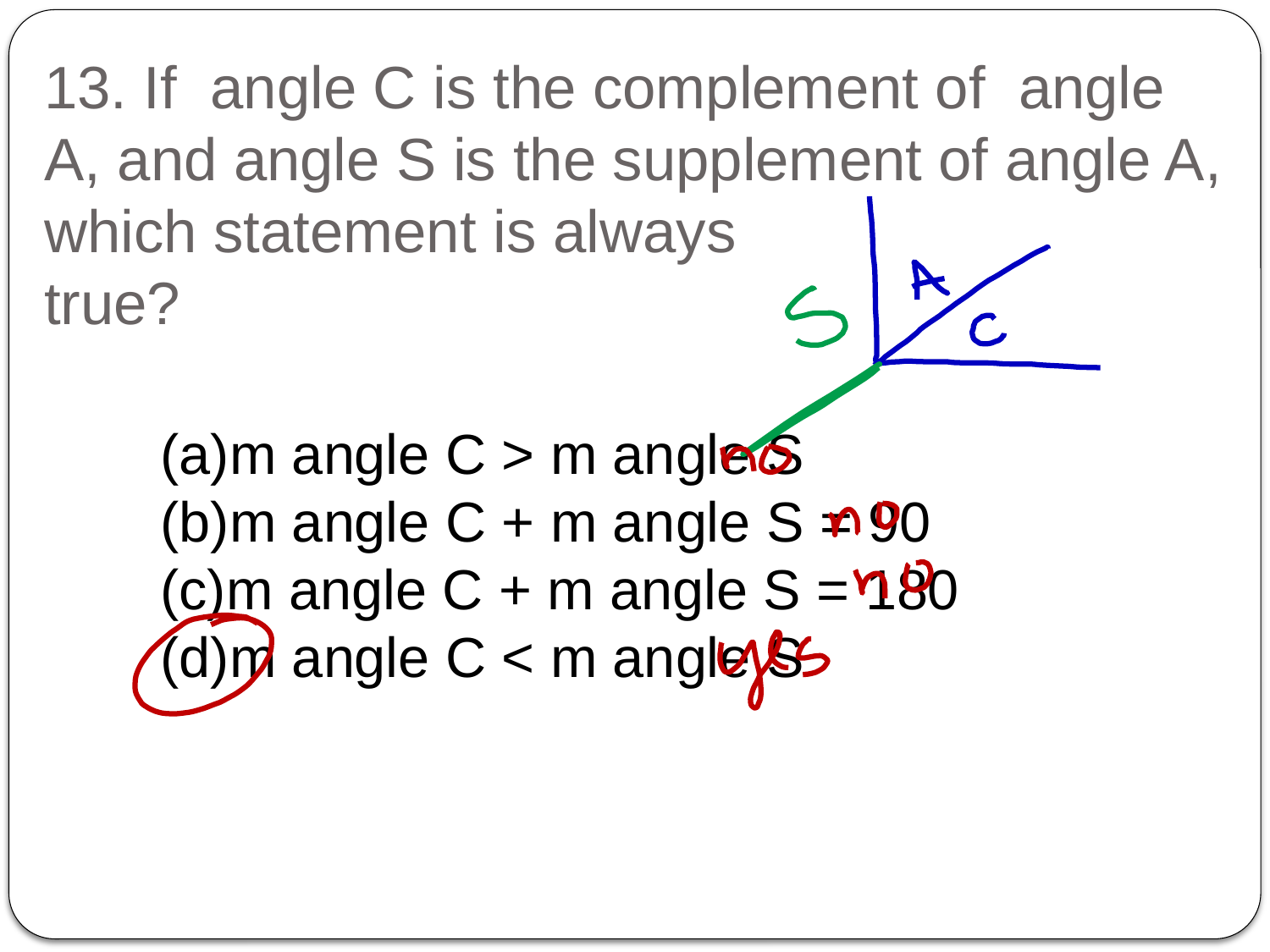

# 13. If  angle C is the complement of  angle A, and angle S is the supplement of angle A, which statement is always true?

m angle C > m angle S
m angle C + m angle S = 90
m angle C + m angle S = 180
m angle C < m angle S